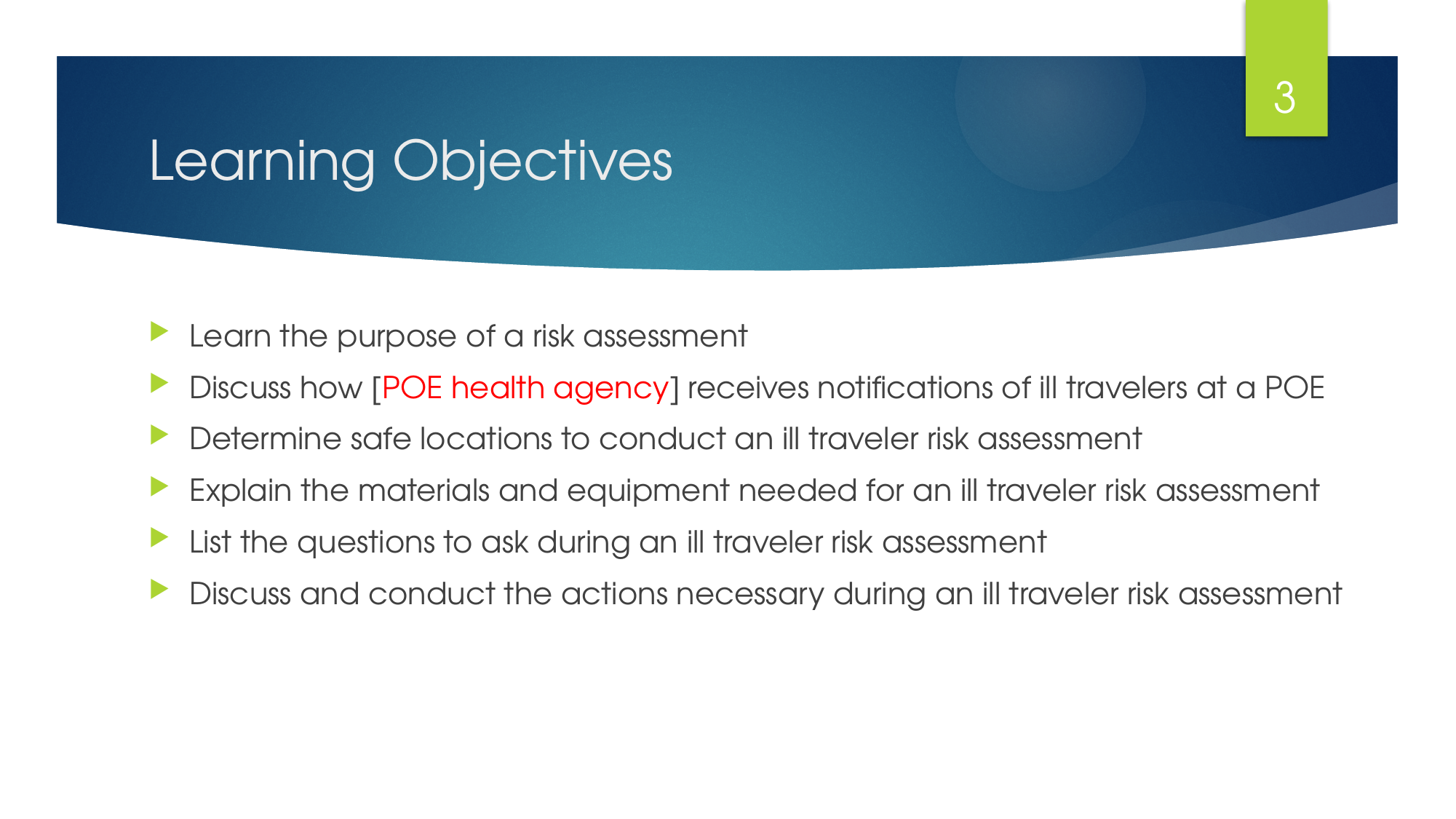

3
# Learning Objectives
Learn the purpose of a risk assessment
Discuss how [POE health agency] receives notifications of ill travelers at a POE
Determine safe locations to conduct an ill traveler risk assessment
Explain the materials and equipment needed for an ill traveler risk assessment
List the questions to ask during an ill traveler risk assessment
Discuss and conduct the actions necessary during an ill traveler risk assessment